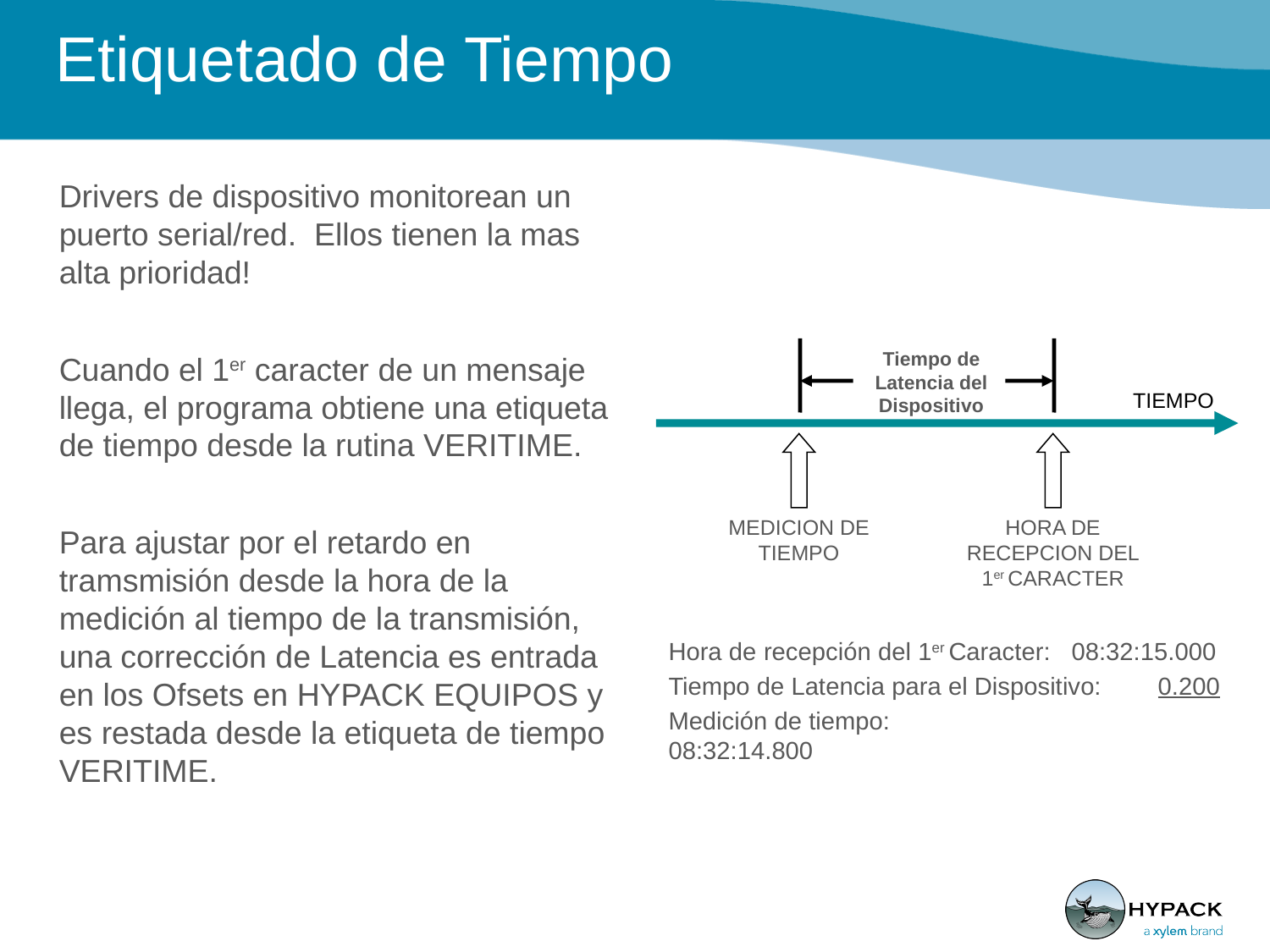

# Etiquetado de Tiempo
Drivers de dispositivo monitorean un puerto serial/red.  Ellos tienen la mas alta prioridad!

Cuando el 1er caracter de un mensaje llega, el programa obtiene una etiqueta de tiempo desde la rutina VERITIME.

Para ajustar por el retardo en tramsmisión desde la hora de la medición al tiempo de la transmisión, una corrección de Latencia es entrada en los Ofsets en HYPACK EQUIPOS y es restada desde la etiqueta de tiempo VERITIME.

Tiempo de Latencia del Dispositivo

TIEMPO

MEDICION DE TIEMPO
HORA DE RECEPCION DEL 1er CARACTER
Hora de recepción del 1er Caracter:   08:32:15.000
Tiempo de Latencia para el Dispositivo:        0.200
Medición de tiempo:           		   08:32:14.800